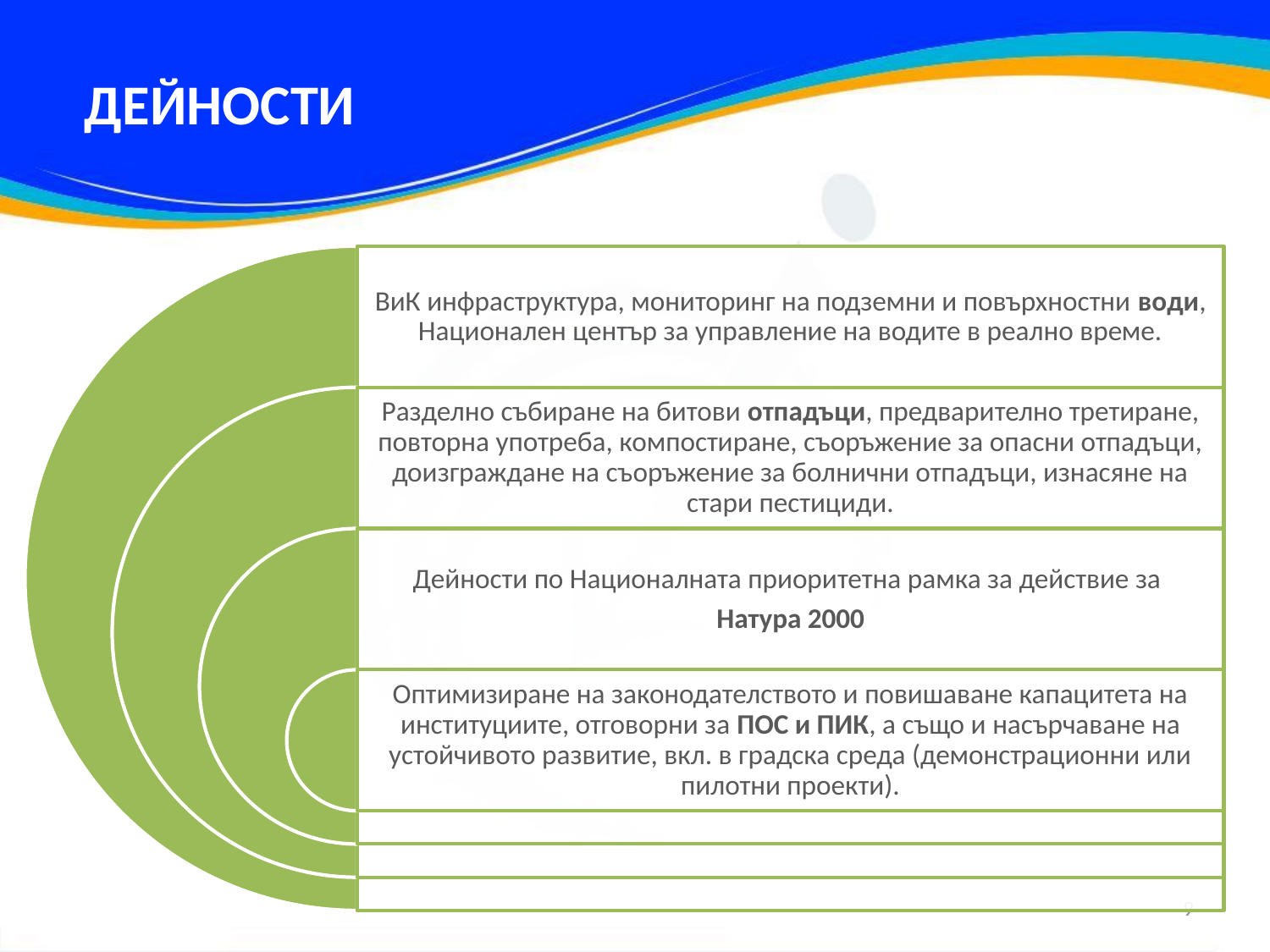

# ДЕЙНОСТИ
ВиК инфраструктура, мониторинг на подземни и повърхностни води, Национален център за управление на водите в реално време.
Разделно събиране на битови отпадъци, предварително третиране, повторна употреба, компостиране, съоръжение за опасни отпадъци, доизграждане на съоръжение за болнични отпадъци, изнасяне на стари пестициди.
Дейности по Националната приоритетна рамка за действие за
Натура 2000
Оптимизиране на законодателството и повишаване капацитета на институциите, отговорни за ПОС и ПИК, а също и насърчаване на устойчивото развитие, вкл. в градска среда (демонстрационни или пилотни проекти).
9